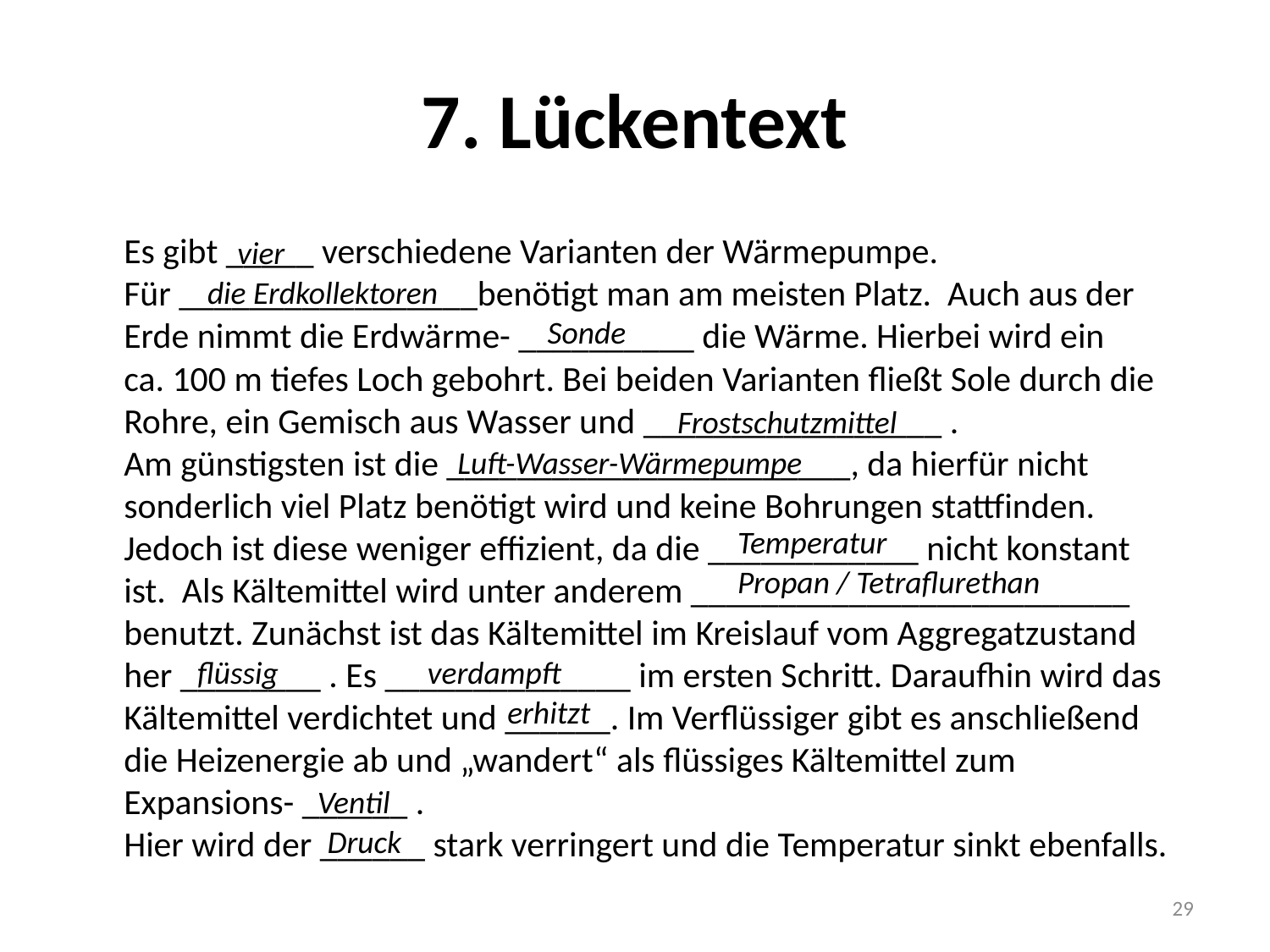

# 7. Lückentext
 	Es gibt _____ verschiedene Varianten der Wärmepumpe.
Für _________________benötigt man am meisten Platz.  Auch aus der Erde nimmt die Erdwärme- __________ die Wärme. Hierbei wird ein
ca. 100 m tiefes Loch gebohrt. Bei beiden Varianten fließt Sole durch die Rohre, ein Gemisch aus Wasser und _________________ .
Am günstigsten ist die _______________________, da hierfür nicht sonderlich viel Platz benötigt wird und keine Bohrungen stattfinden. Jedoch ist diese weniger effizient, da die ____________ nicht konstant ist.  Als Kältemittel wird unter anderem _________________________ benutzt. Zunächst ist das Kältemittel im Kreislauf vom Aggregatzustand her ________ . Es ______________ im ersten Schritt. Daraufhin wird das Kältemittel verdichtet und ______. Im Verflüssiger gibt es anschließend die Heizenergie ab und „wandert“ als flüssiges Kältemittel zum Expansions- ______ .
Hier wird der ______ stark verringert und die Temperatur sinkt ebenfalls.

vier
die Erdkollektoren
Sonde
Frostschutzmittel
Luft-Wasser-Wärmepumpe
Temperatur
Propan / Tetraflurethan
flüssig
verdampft
erhitzt
Ventil
Druck
29